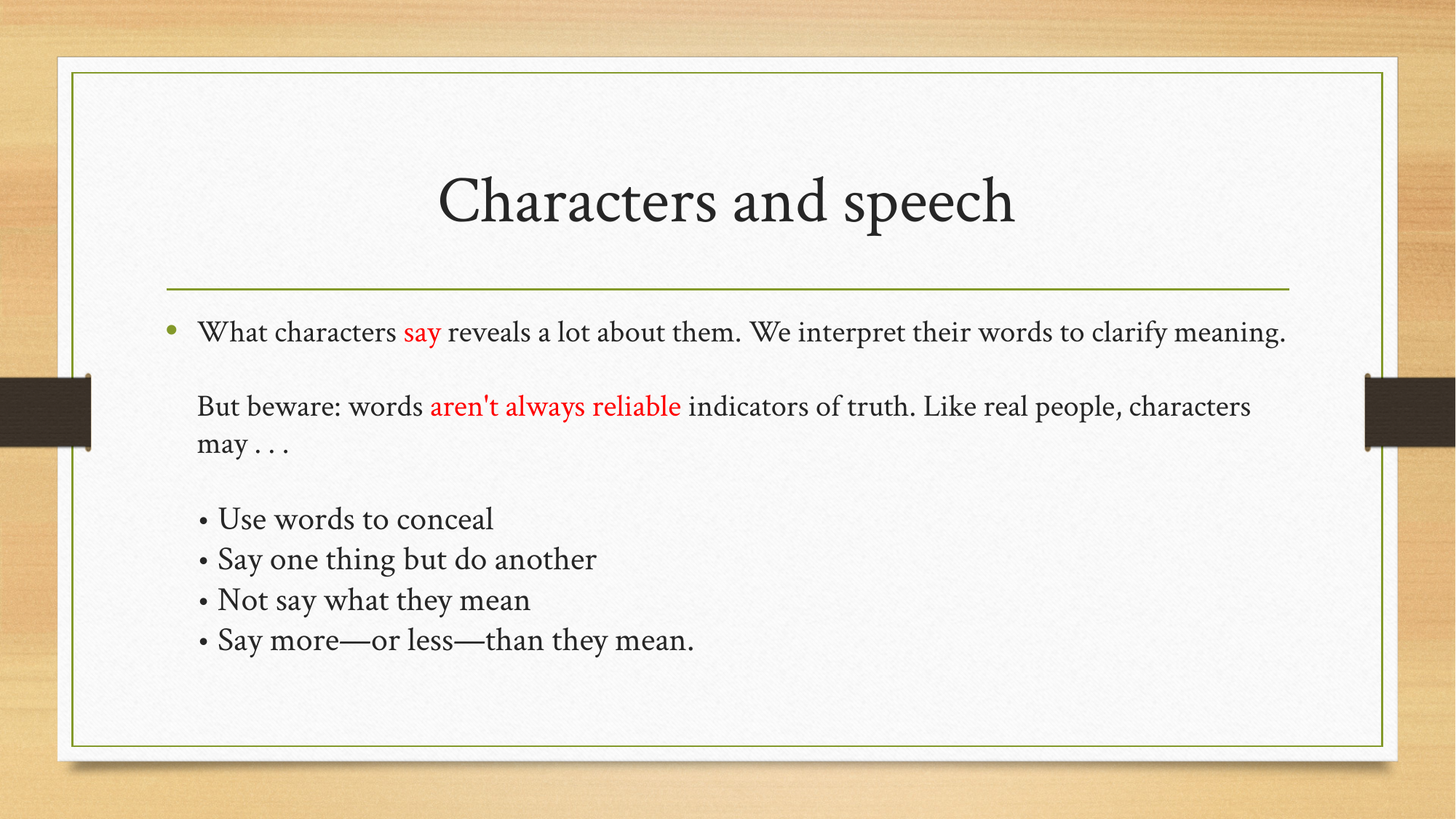

# Characters and speech
What characters say reveals a lot about them. We interpret their words to clarify meaning.
But beware: words aren't always reliable indicators of truth. Like real people, characters may . . .
• Use words to conceal
• Say one thing but do another
• Not say what they mean
• Say more—or less—than they mean.